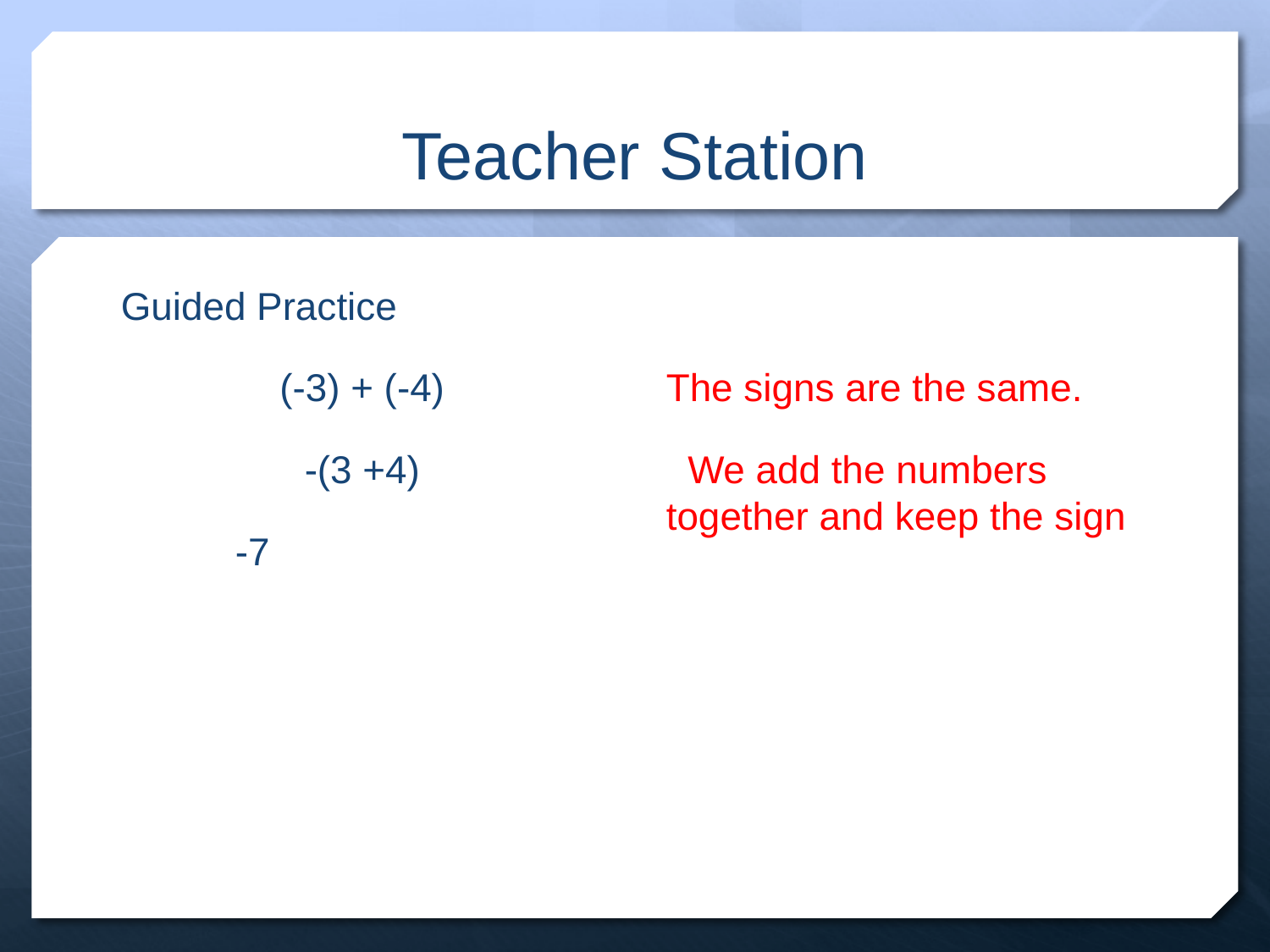

# Teacher Station
Guided Practice
 (-3) + (-4)
-(3 +4)
-7

The signs are the same.
  We add the numbers together and keep the sign